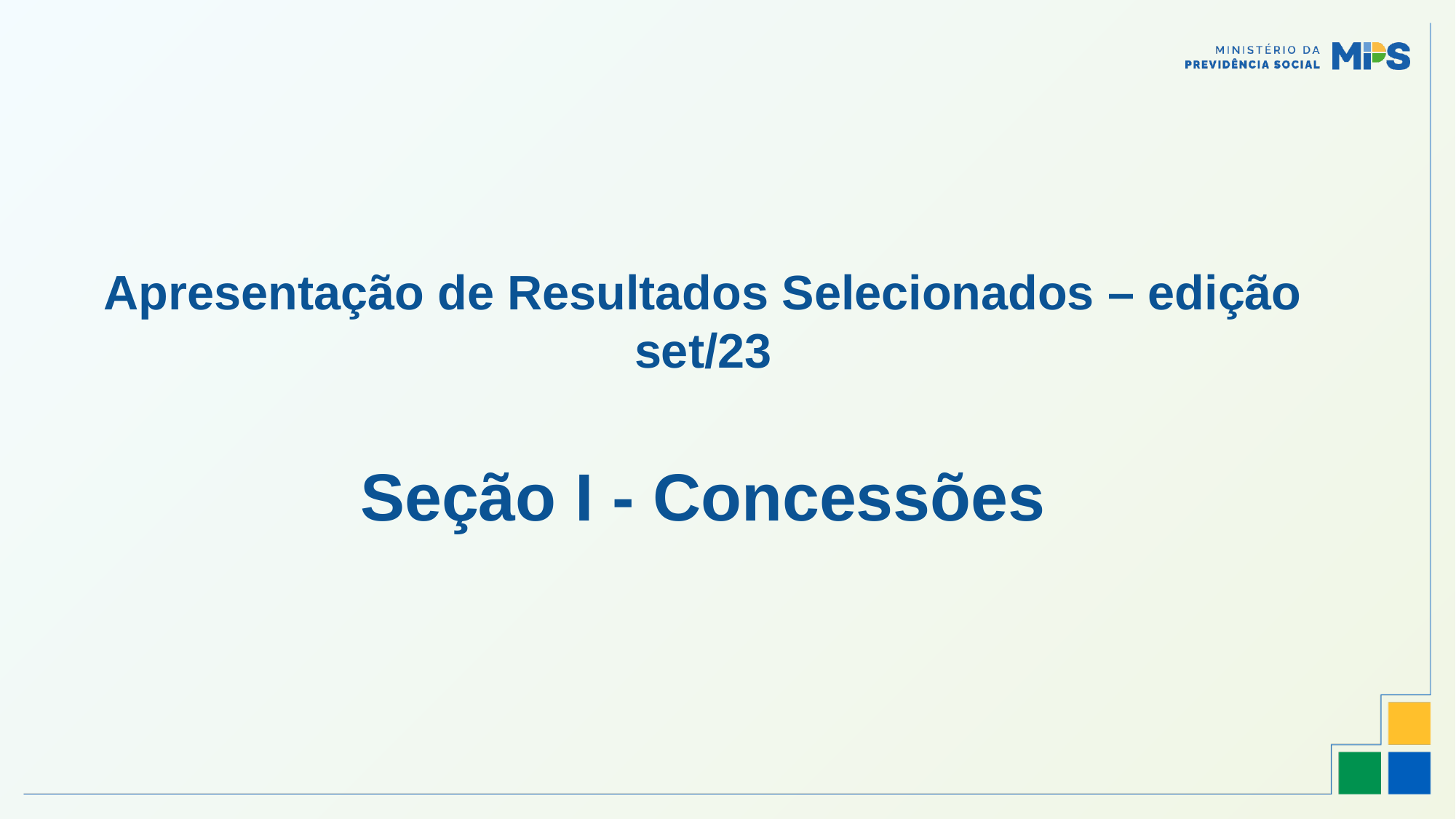

Apresentação de Resultados Selecionados – edição set/23

Seção I - Concessões